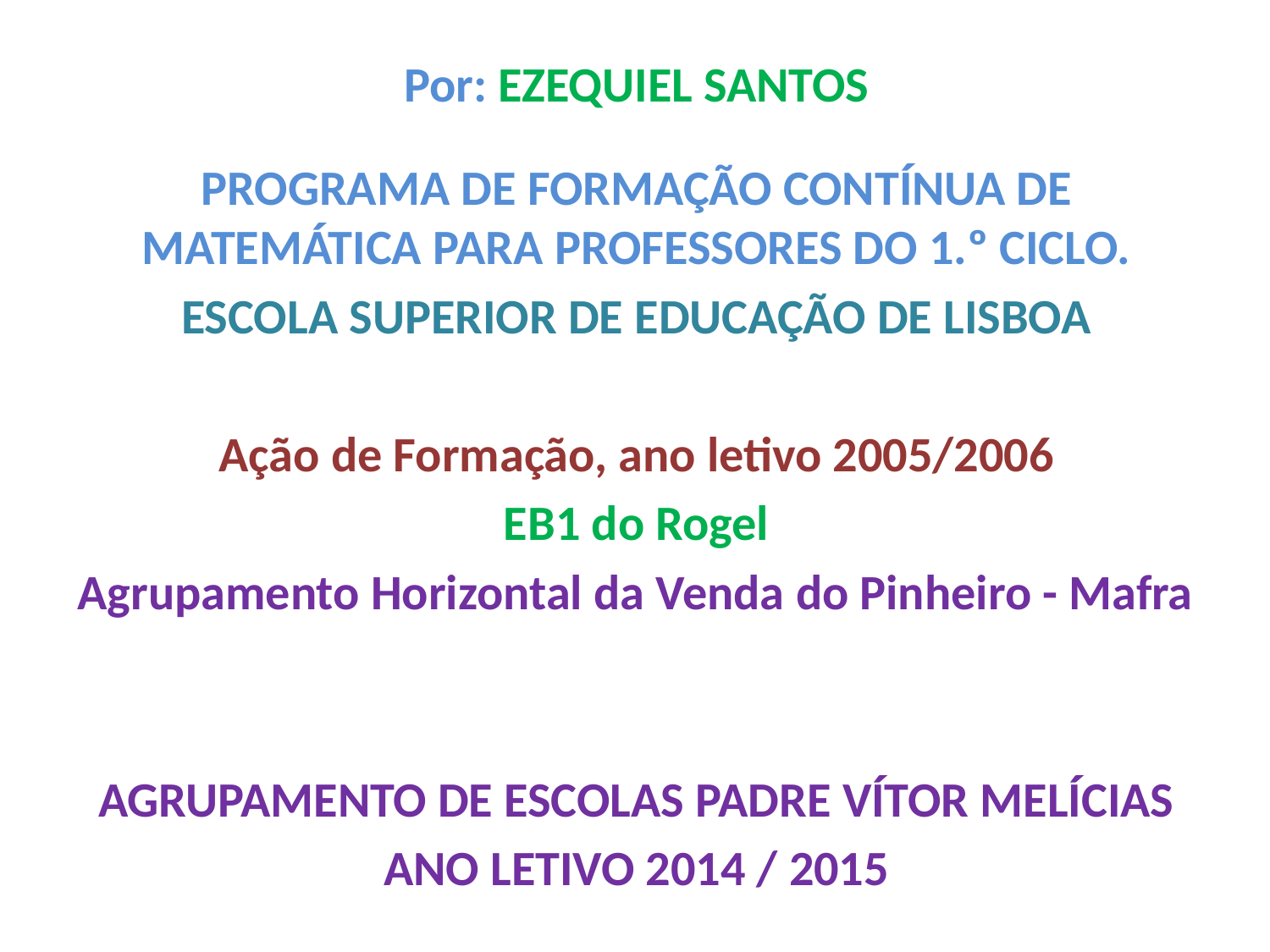

Por: EZEQUIEL SANTOS

PROGRAMA DE FORMAÇÃO CONTÍNUA DE MATEMÁTICA PARA PROFESSORES DO 1.º CICLO.
ESCOLA SUPERIOR DE EDUCAÇÃO DE LISBOA

Ação de Formação, ano letivo 2005/2006
EB1 do Rogel
Agrupamento Horizontal da Venda do Pinheiro - Mafra

AGRUPAMENTO DE ESCOLAS PADRE VÍTOR MELÍCIAS
ANO LETIVO 2014 / 2015